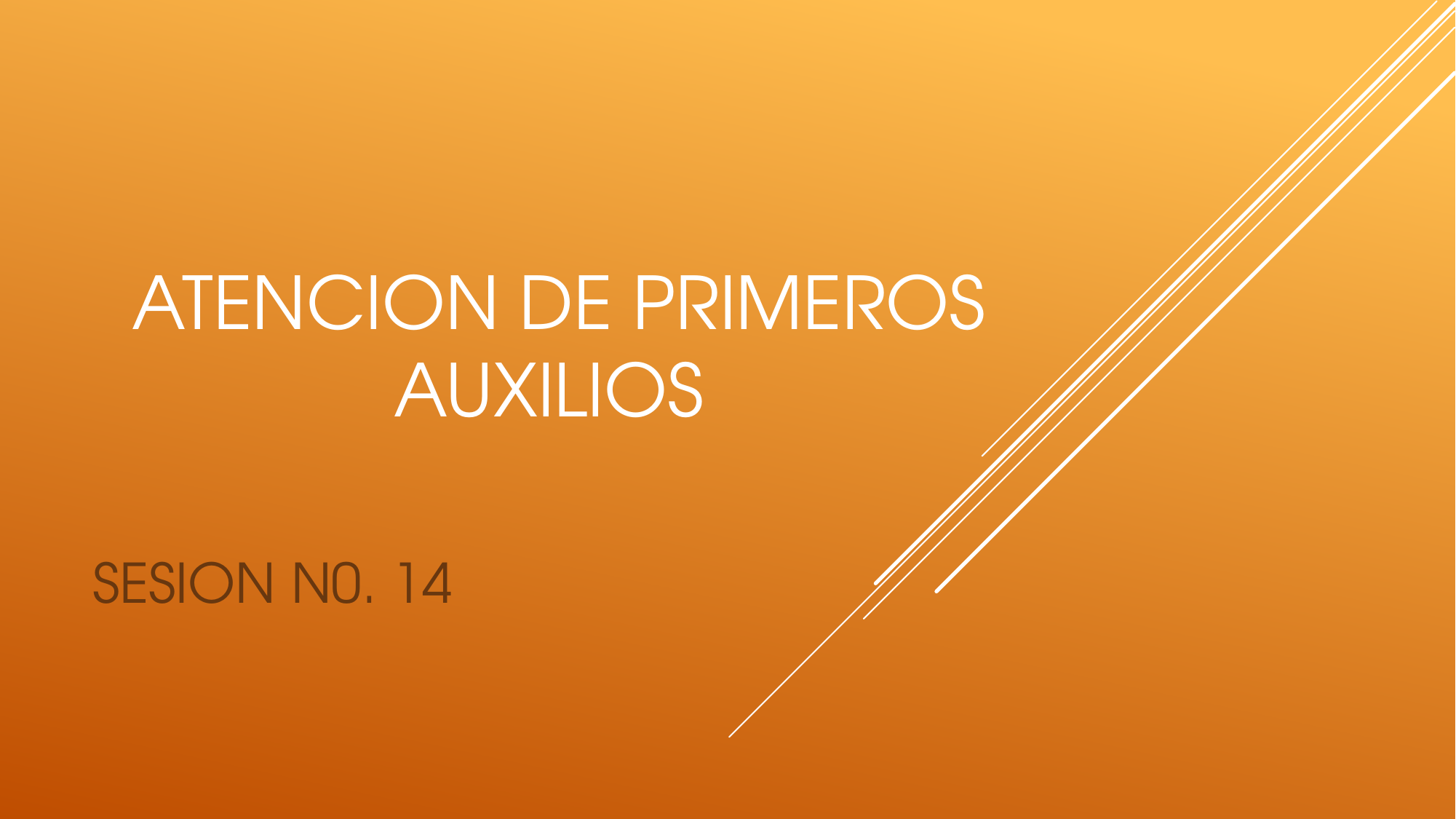

# ATENCION DE PRIMEROS AUXILIOS
SESION N0. 14